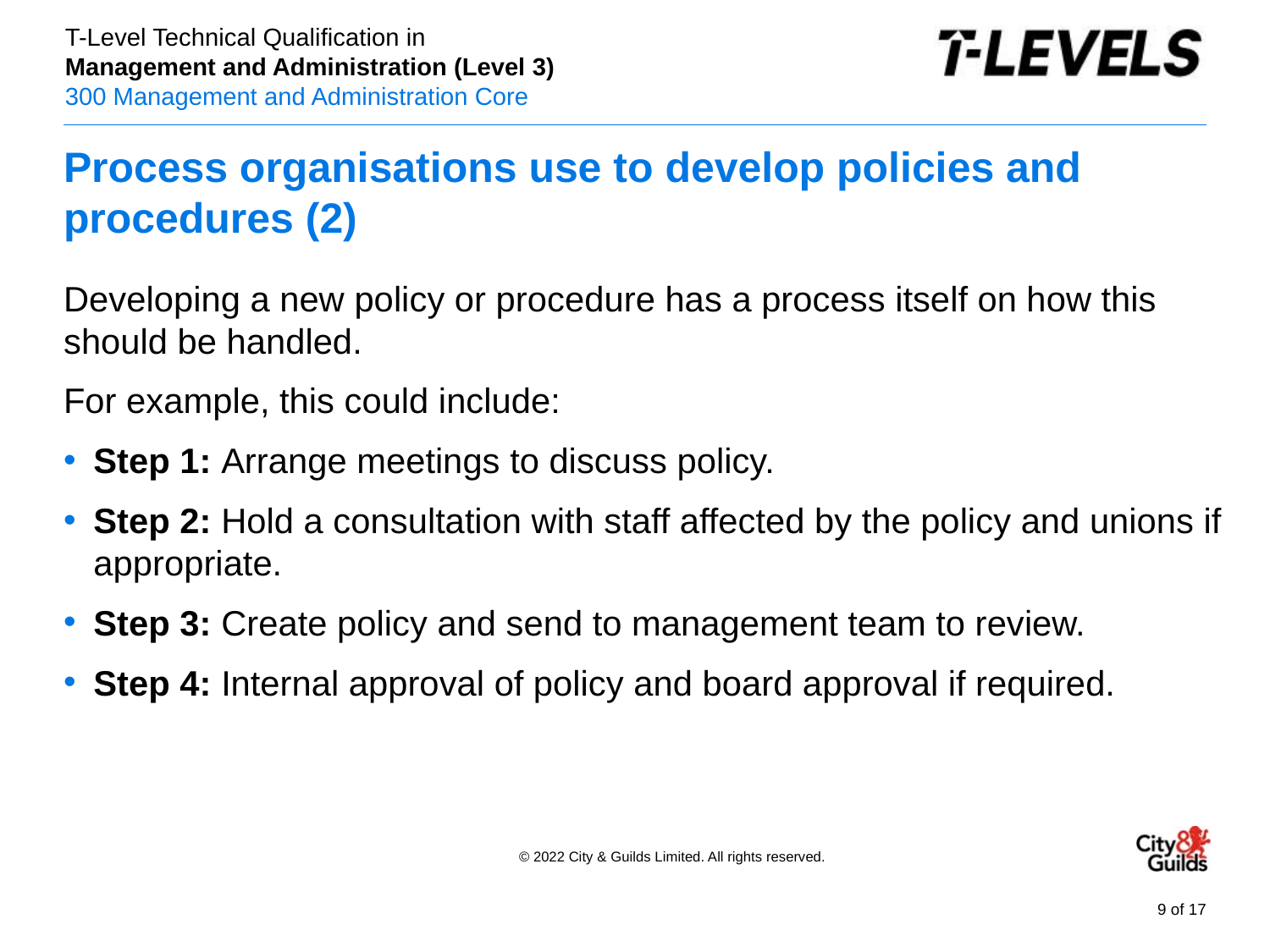

# Process organisations use to develop policies and procedures (2)
Developing a new policy or procedure has a process itself on how this should be handled.
For example, this could include:
Step 1: Arrange meetings to discuss policy.
Step 2: Hold a consultation with staff affected by the policy and unions if appropriate.
Step 3: Create policy and send to management team to review.
Step 4: Internal approval of policy and board approval if required.